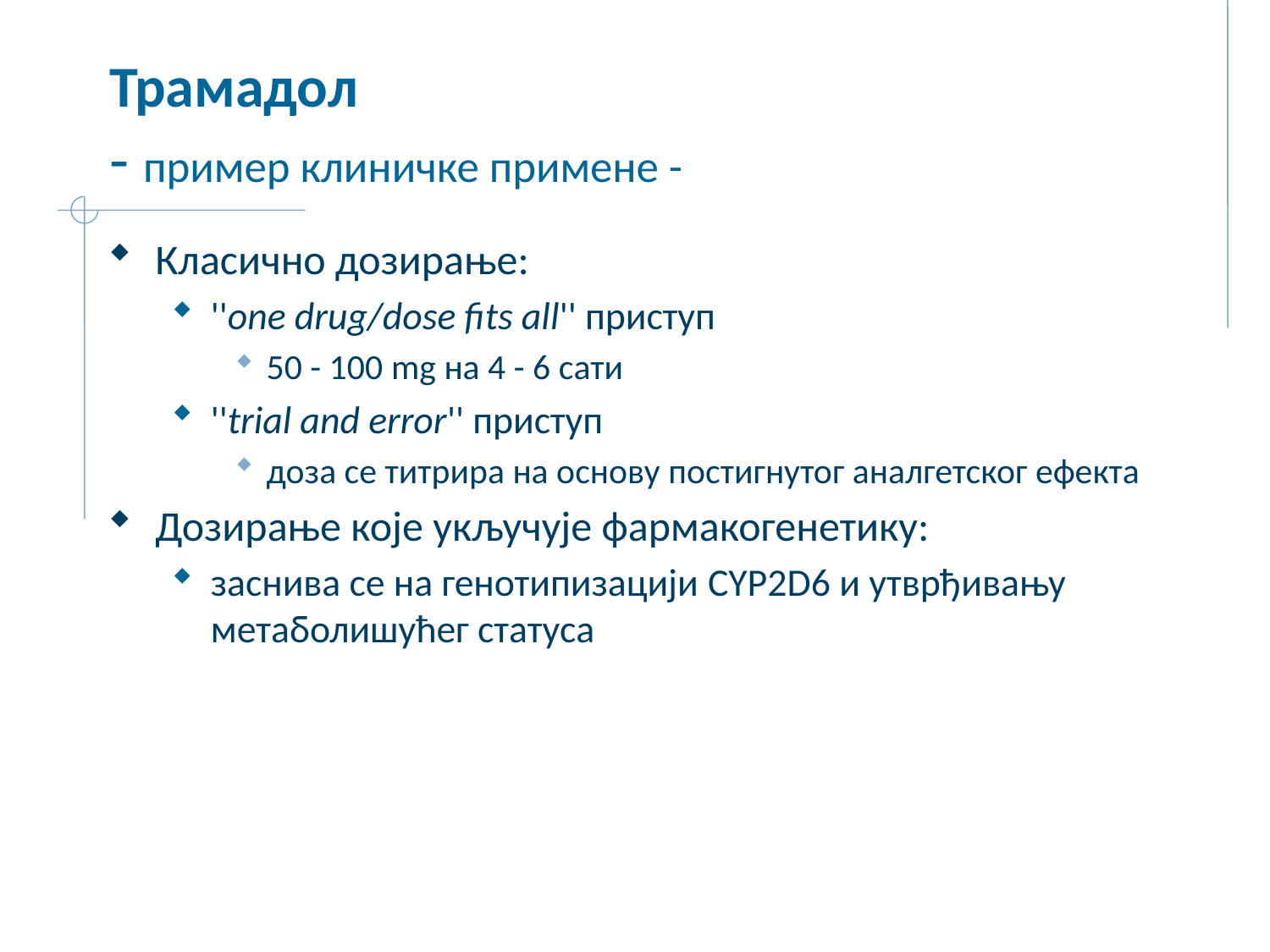

# Трамадол - пример клиничке примене -
Класично дозирање:
''one drug/dose fits all'' приступ
50 - 100 mg на 4 - 6 сати
''trial and error'' приступ
доза се титрира на основу постигнутог аналгетског ефекта
Дозирање које укључује фармакогенетику:
заснива се на генотипизацији CYP2D6 и утврђивању метаболишућег статуса